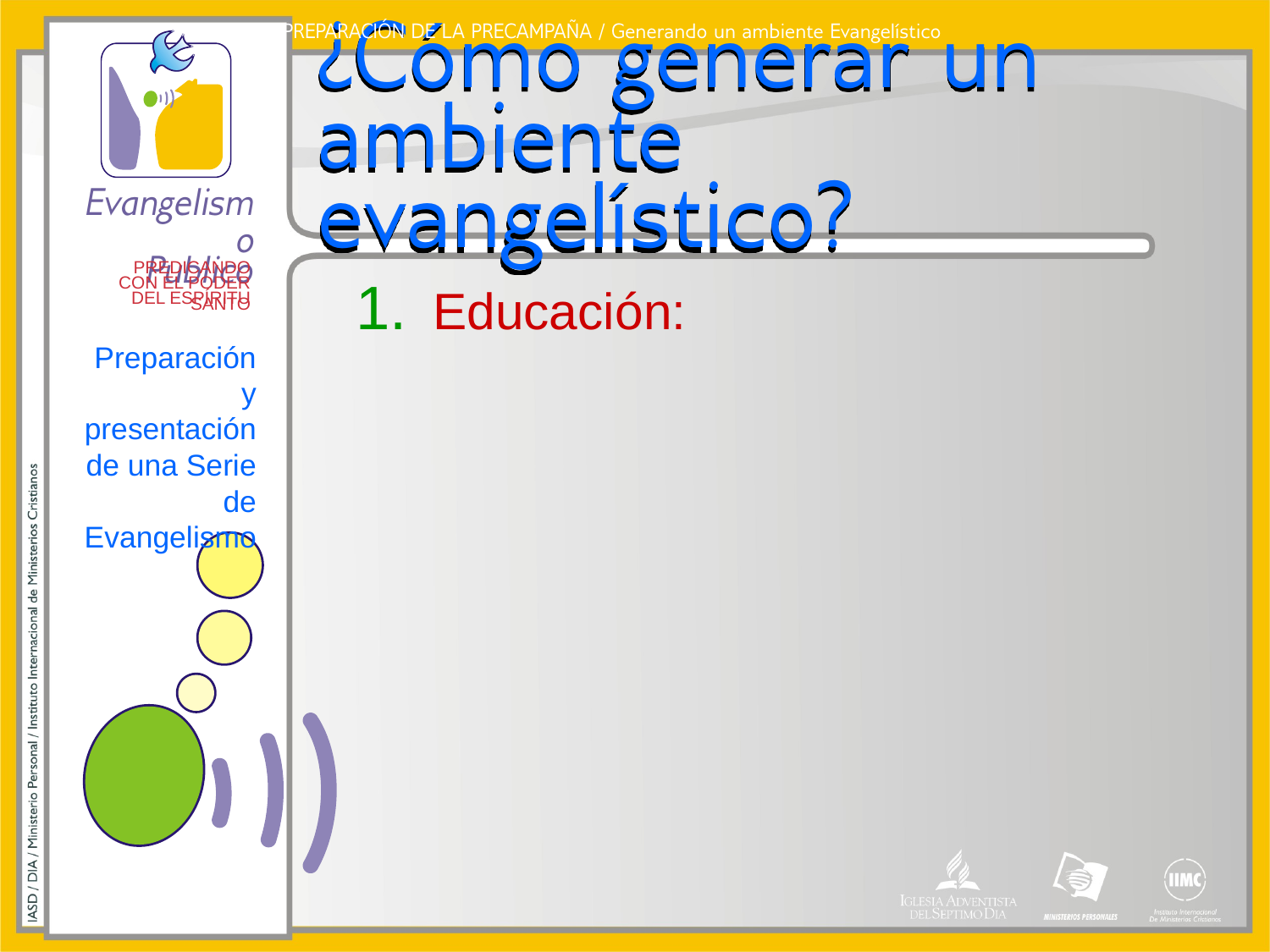

PREPARACIÓN DE LA PRECAMPAÑA / Generando un ambiente Evangelístico
# ¿Cómo generar un ambiente evangelístico?
Educación: